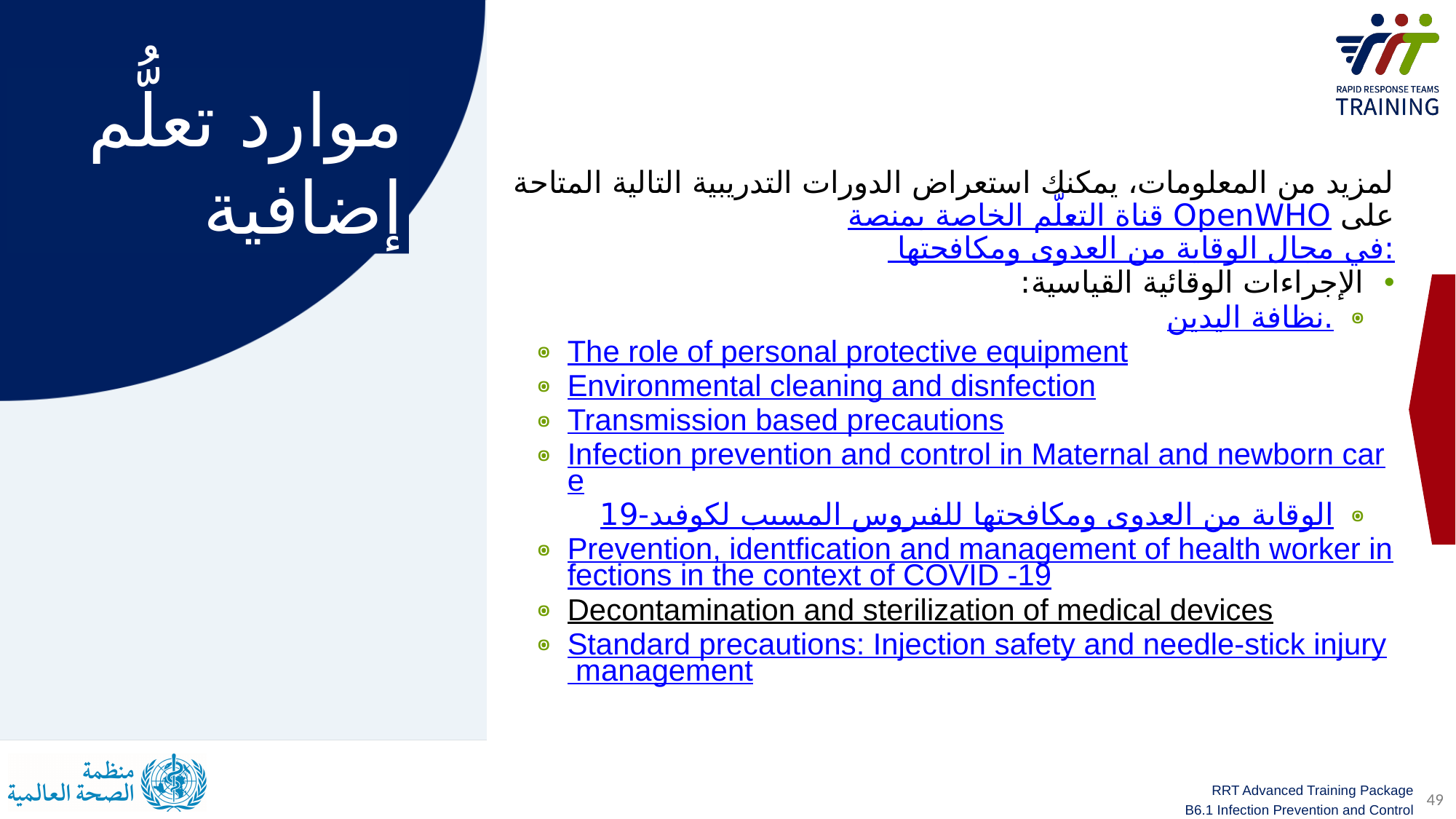

موارد تعلُّم إضافية
لمزيد من المعلومات، يمكنك استعراض الدورات التدريبية التالية المتاحة على قناة التعلّم الخاصة بمنصة OpenWHO في مجال الوقاية من العدوى ومكافحتها:
الإجراءات الوقائية القياسية:
نظافة اليدين.
The role of personal protective equipment
Environmental cleaning and disnfection
Transmission based precautions
Infection prevention and control in Maternal and newborn care
الوقاية من العدوى ومكافحتها للفيروس المسبب لكوفيد-19
Prevention, identfication and management of health worker infections in the context of COVID -19
Decontamination and sterilization of medical devices
Standard precautions: Injection safety and needle-stick injury management